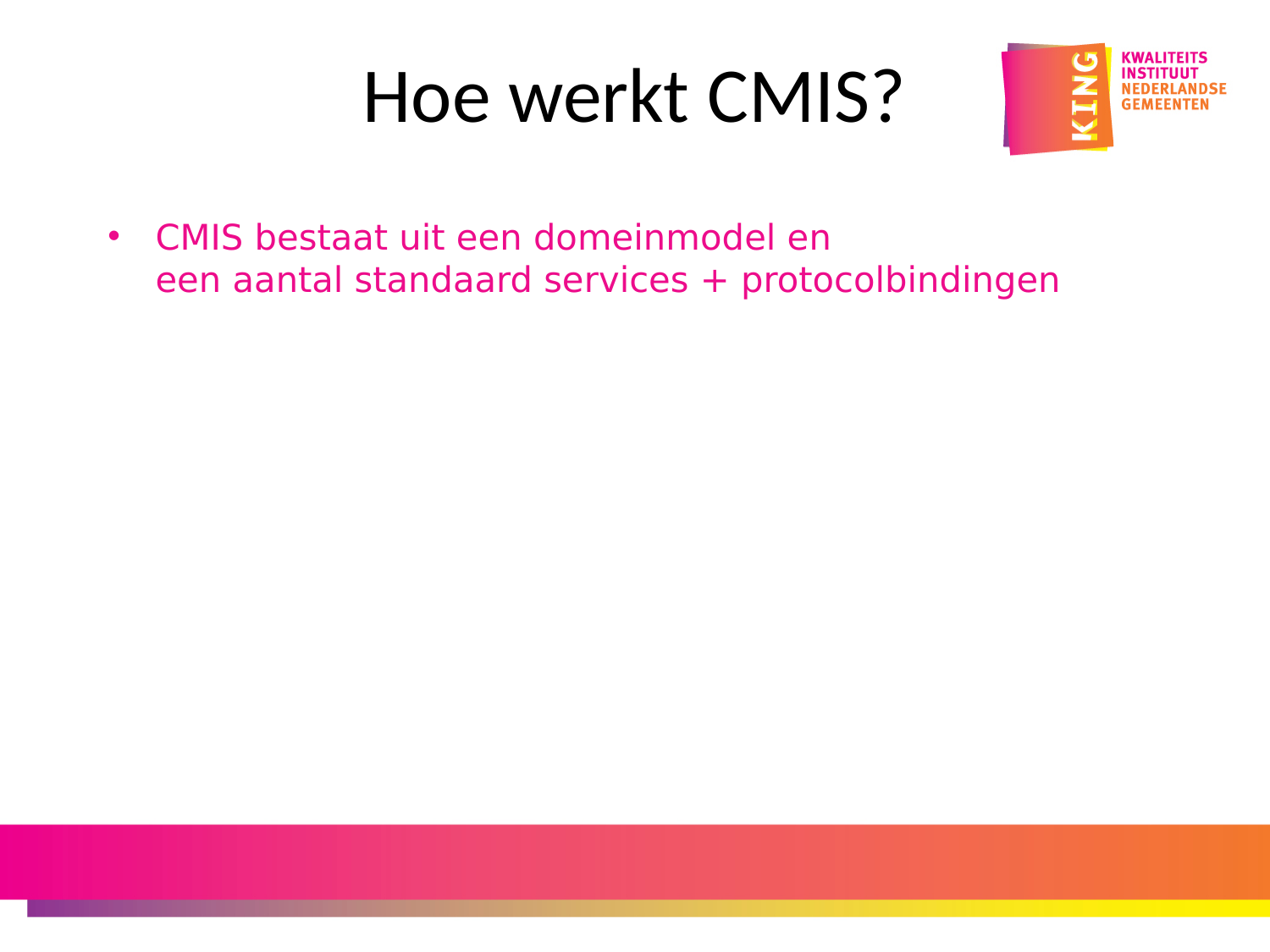

# Hoe werkt CMIS?
CMIS bestaat uit een domeinmodel en
een aantal standaard services + protocolbindingen